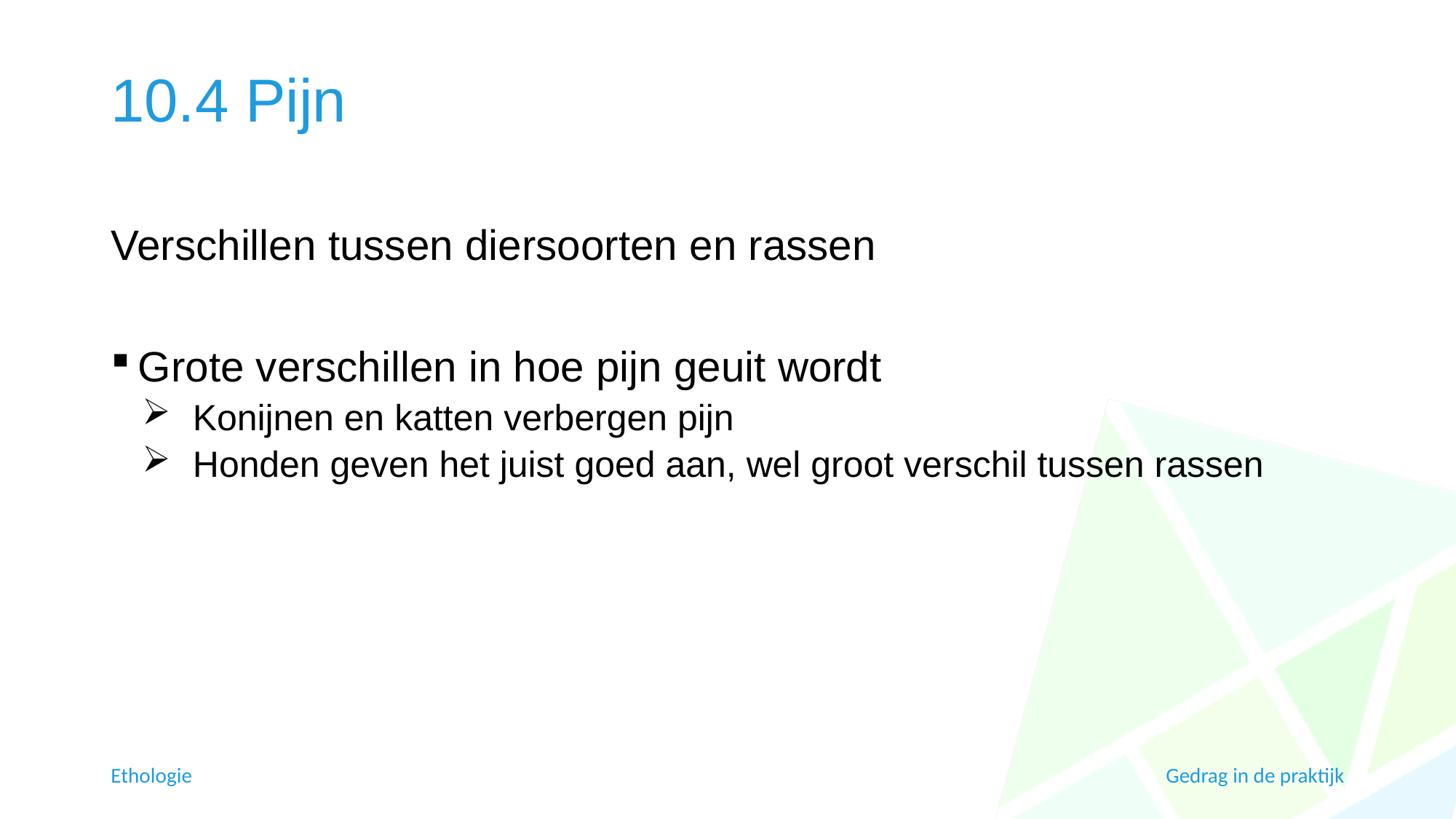

# 10.4 Pijn
Verschillen tussen diersoorten en rassen

Grote verschillen in hoe pijn geuit wordt
Konijnen en katten verbergen pijn
Honden geven het juist goed aan, wel groot verschil tussen rassen

Ethologie
Gedrag in de praktijk